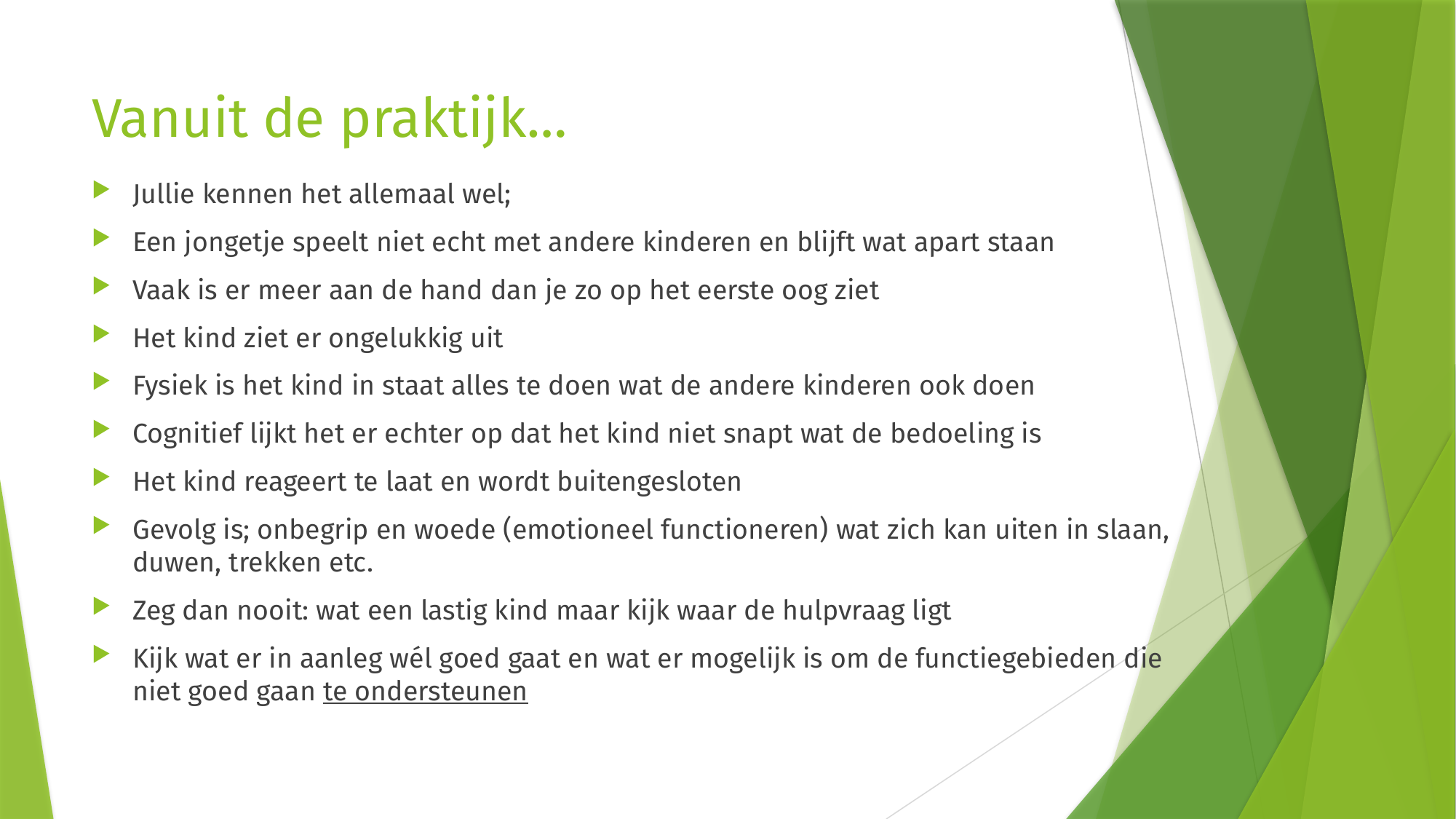

# Vanuit de praktijk…
Jullie kennen het allemaal wel;
Een jongetje speelt niet echt met andere kinderen en blijft wat apart staan
Vaak is er meer aan de hand dan je zo op het eerste oog ziet
Het kind ziet er ongelukkig uit
Fysiek is het kind in staat alles te doen wat de andere kinderen ook doen
Cognitief lijkt het er echter op dat het kind niet snapt wat de bedoeling is
Het kind reageert te laat en wordt buitengesloten
Gevolg is; onbegrip en woede (emotioneel functioneren) wat zich kan uiten in slaan, duwen, trekken etc.
Zeg dan nooit: wat een lastig kind maar kijk waar de hulpvraag ligt
Kijk wat er in aanleg wél goed gaat en wat er mogelijk is om de functiegebieden die niet goed gaan te ondersteunen